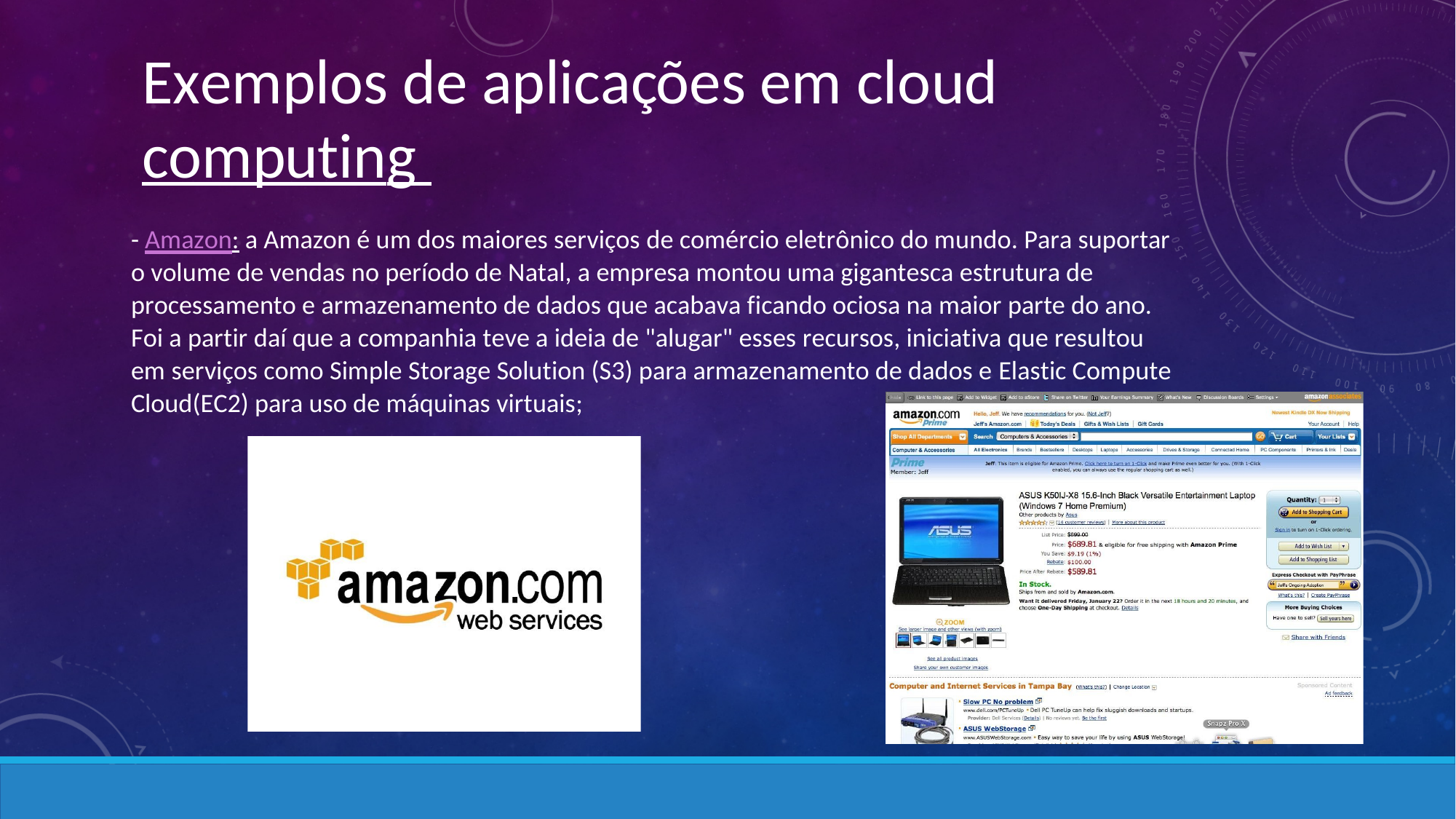

Exemplos de aplicações em cloud
computing

- Amazon: a Amazon é um dos maiores serviços de comércio eletrônico do mundo. Para suportar
o volume de vendas no período de Natal, a empresa montou uma gigantesca estrutura de
processamento e armazenamento de dados que acabava ficando ociosa na maior parte do ano.
Foi a partir daí que a companhia teve a ideia de "alugar" esses recursos, iniciativa que resultou
em serviços como Simple Storage Solution (S3) para armazenamento de dados e Elastic Compute
Cloud(EC2) para uso de máquinas virtuais;